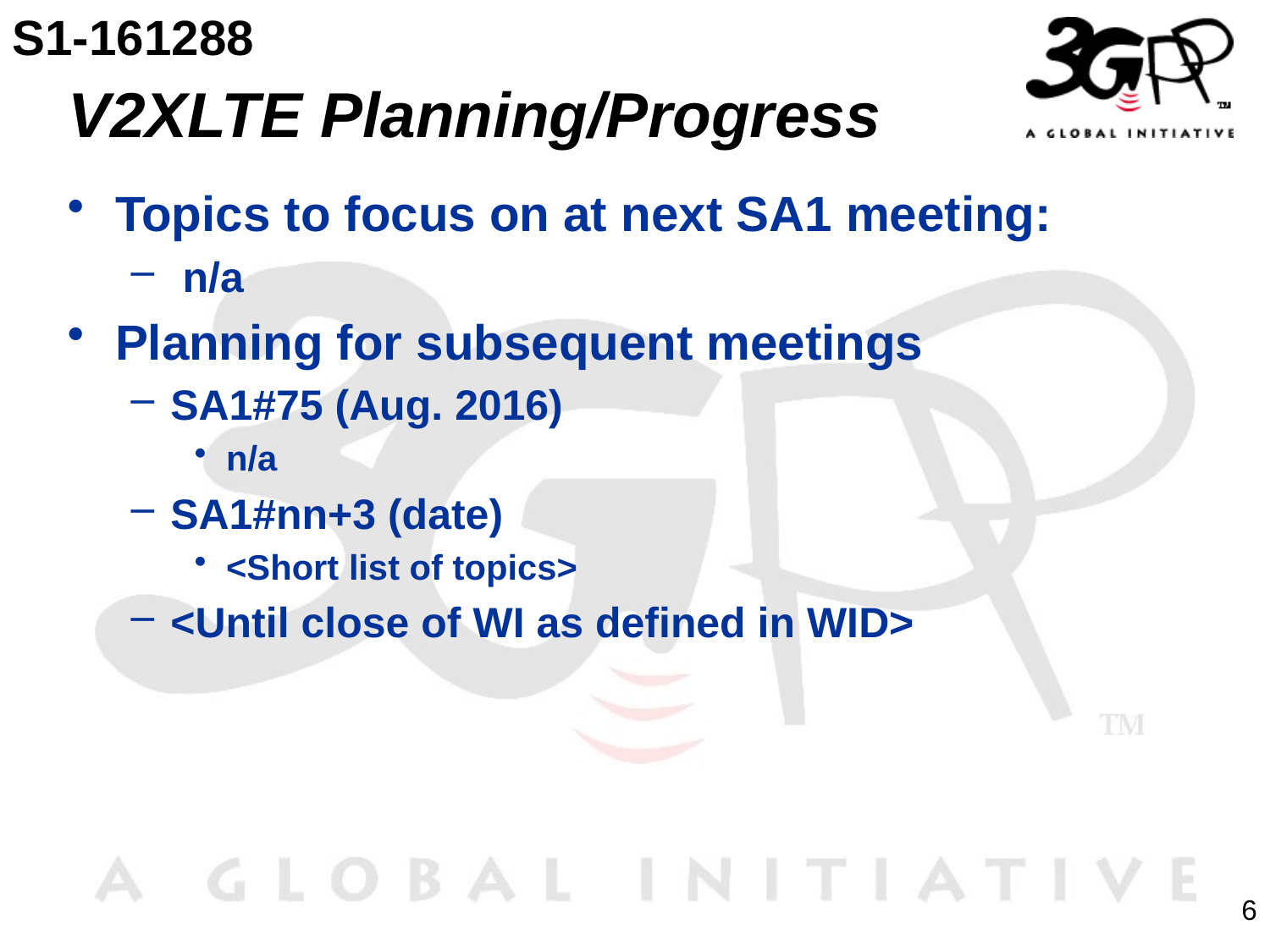

S1-161288

# V2XLTE Planning/Progress
Topics to focus on at next SA1 meeting:
 n/a
Planning for subsequent meetings
SA1#75 (Aug. 2016)
n/a
SA1#nn+3 (date)
<Short list of topics>
<Until close of WI as defined in WID>
6